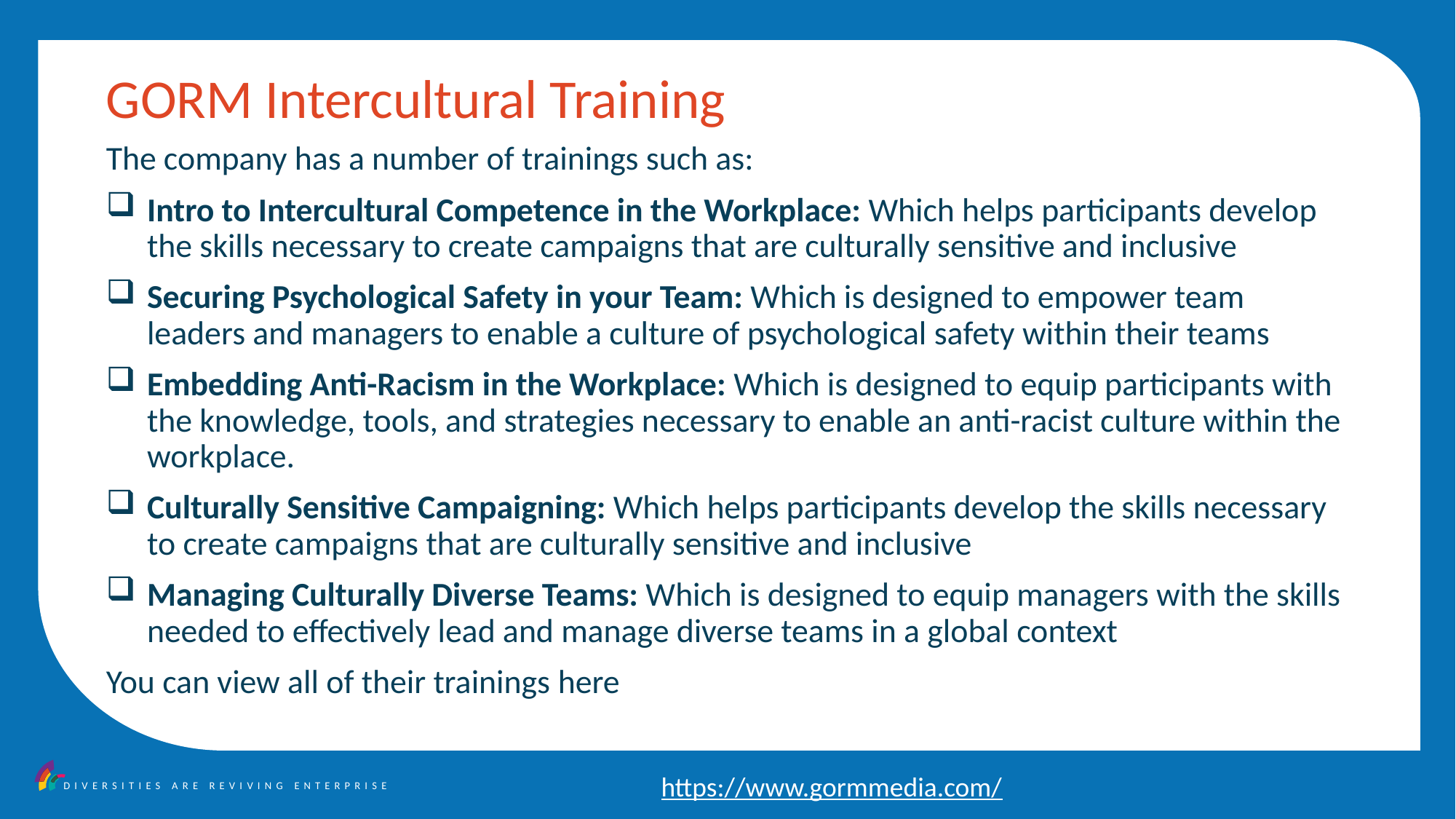

GORM Intercultural Training
The company has a number of trainings such as:
Intro to Intercultural Competence in the Workplace: Which helps participants develop the skills necessary to create campaigns that are culturally sensitive and inclusive
Securing Psychological Safety in your Team: Which is designed to empower team leaders and managers to enable a culture of psychological safety within their teams
Embedding Anti-Racism in the Workplace: Which is designed to equip participants with the knowledge, tools, and strategies necessary to enable an anti-racist culture within the workplace.
Culturally Sensitive Campaigning: Which helps participants develop the skills necessary to create campaigns that are culturally sensitive and inclusive
Managing Culturally Diverse Teams: Which is designed to equip managers with the skills needed to effectively lead and manage diverse teams in a global context
You can view all of their trainings here

https://www.gormmedia.com/